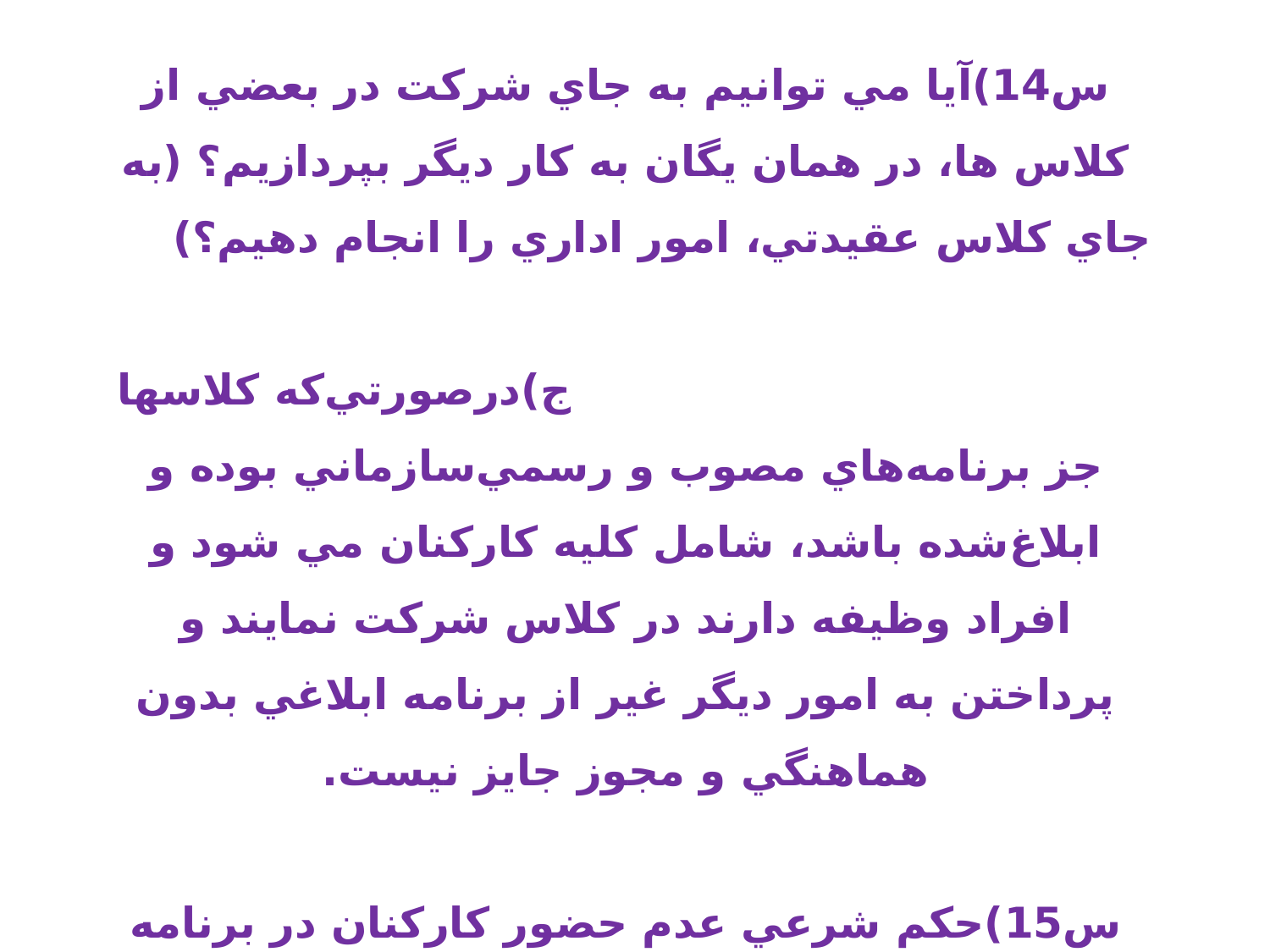

س14)آيا مي توانيم به جاي شركت در بعضي از كلاس ها، در همان يگان به كار ديگر بپردازيم؟ (به جاي كلاس عقيدتي، امور اداري را انجام دهيم؟)                                                                                                                    ج)درصورتي‌كه كلاسها جز برنامه‌هاي مصوب و رسمي‌سازماني بوده و ابلاغ‌شده باشد، شامل كليه كاركنان مي شود و افراد وظيفه دارند در كلاس شركت نمايند و پرداختن به امور ديگر غير از برنامه ابلاغي بدون هماهنگي و مجوز جايز نيست.

س15)حكم شرعي عدم حضور كاركنان در برنامه هاي عقيدتي به بهانه كار اداري چيست ؟
  ج)فراگيري آموزش هاي معارف و احكام اسلامي مطابق برنامه آموزشي بر همه افراد لازم و تخلف از آن جايز نيست.